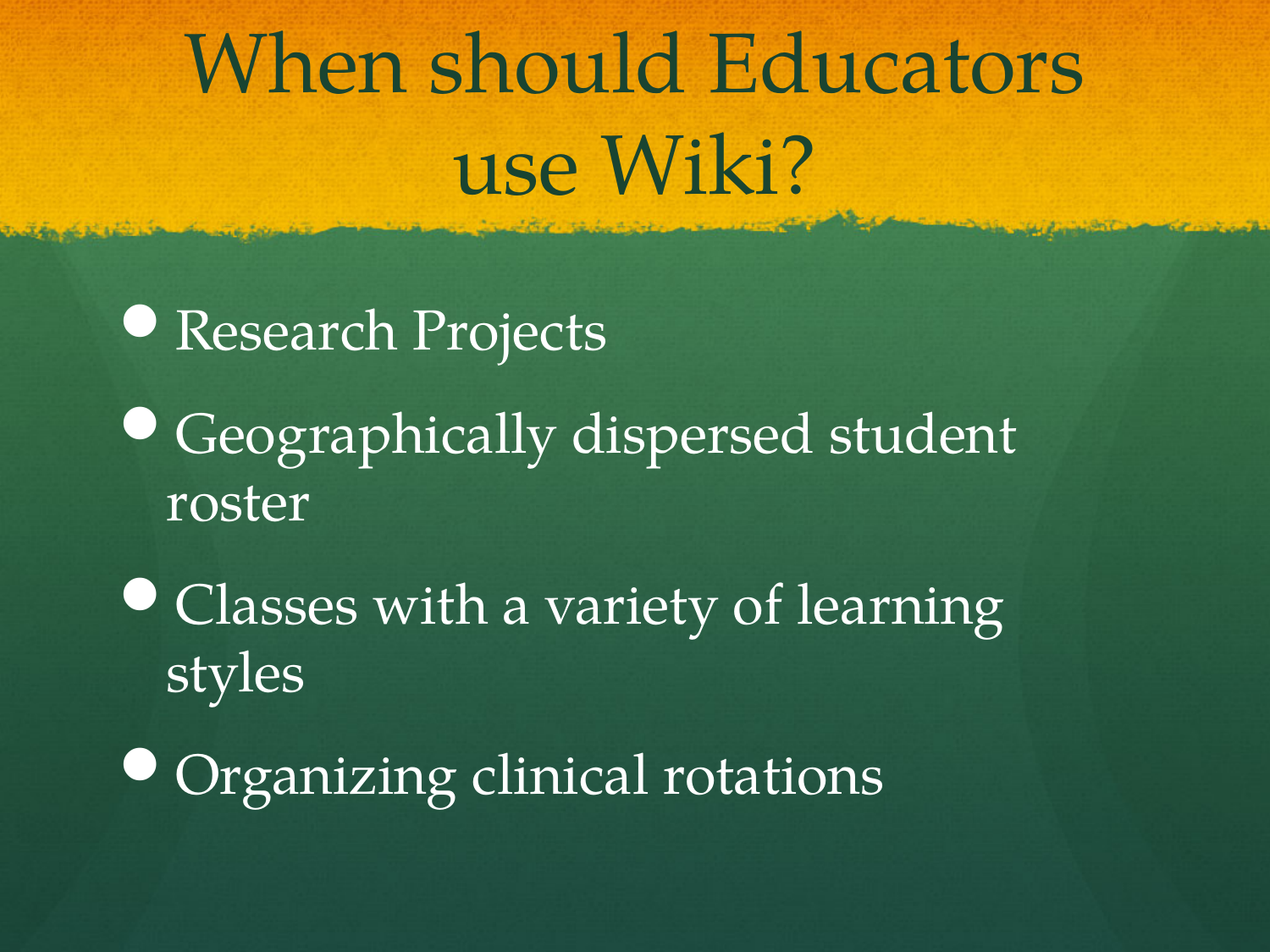

# When should Educators use Wiki?
Research Projects
Geographically dispersed student roster
Classes with a variety of learning styles
Organizing clinical rotations